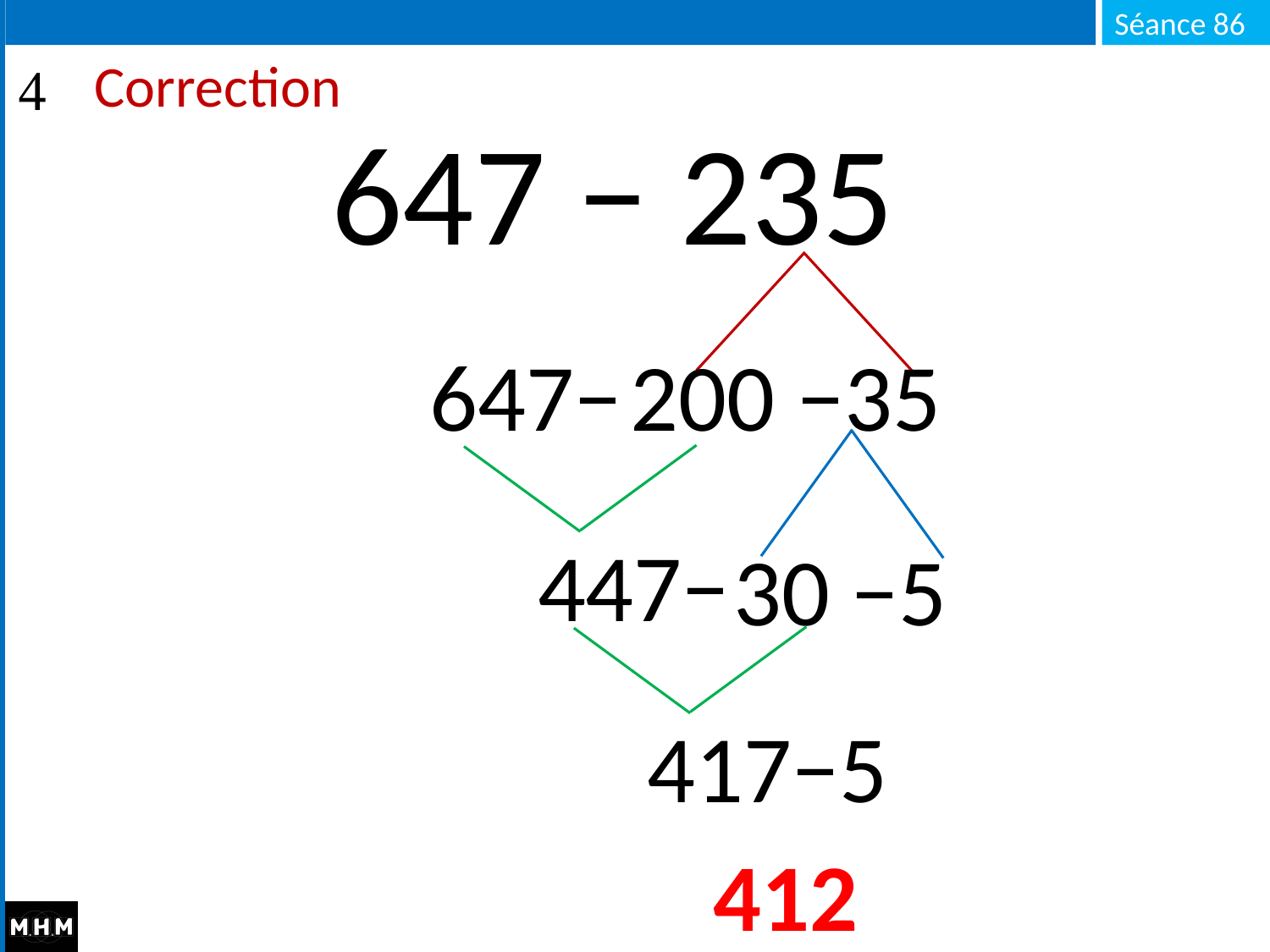

# Correction
647 − 235
647−
200 −35
447−
30 −5
417−5
412